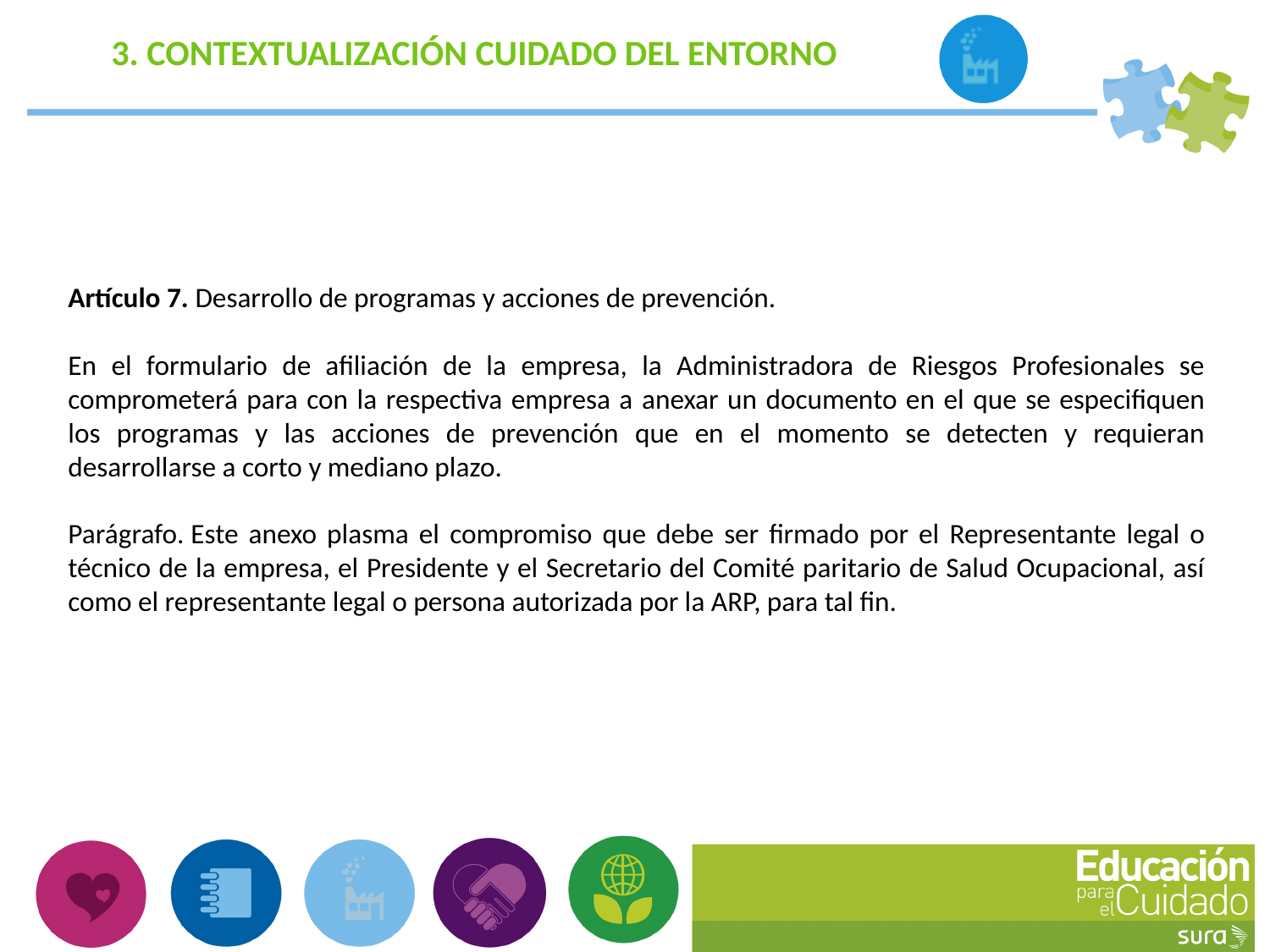

3. CONTEXTUALIZACIÓN CUIDADO DEL ENTORNO

Artículo 7. Desarrollo de programas y acciones de prevención.

En el formulario de afiliación de la empresa, la Administradora de Riesgos Profesionales se comprometerá para con la respectiva empresa a anexar un documento en el que se especifiquen los programas y las acciones de prevención que en el momento se detecten y requieran desarrollarse a corto y mediano plazo.

Parágrafo. Este anexo plasma el compromiso que debe ser firmado por el Representante legal o técnico de la empresa, el Presidente y el Secretario del Comité paritario de Salud Ocupacional, así como el representante legal o persona autorizada por la ARP, para tal fin.